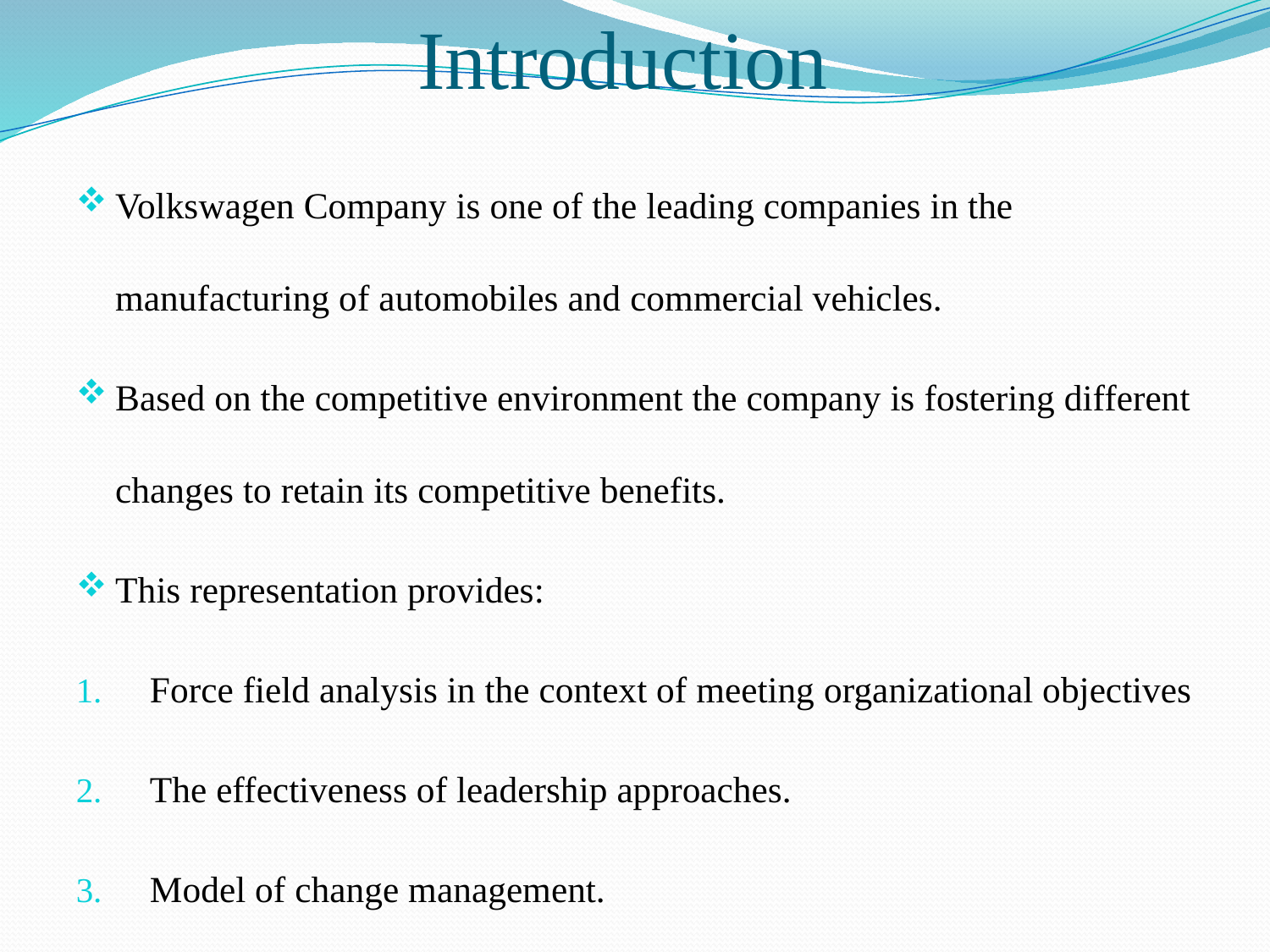

# Introduction
Volkswagen Company is one of the leading companies in the manufacturing of automobiles and commercial vehicles.
Based on the competitive environment the company is fostering different changes to retain its competitive benefits.
This representation provides:
Force field analysis in the context of meeting organizational objectives
The effectiveness of leadership approaches.
Model of change management.